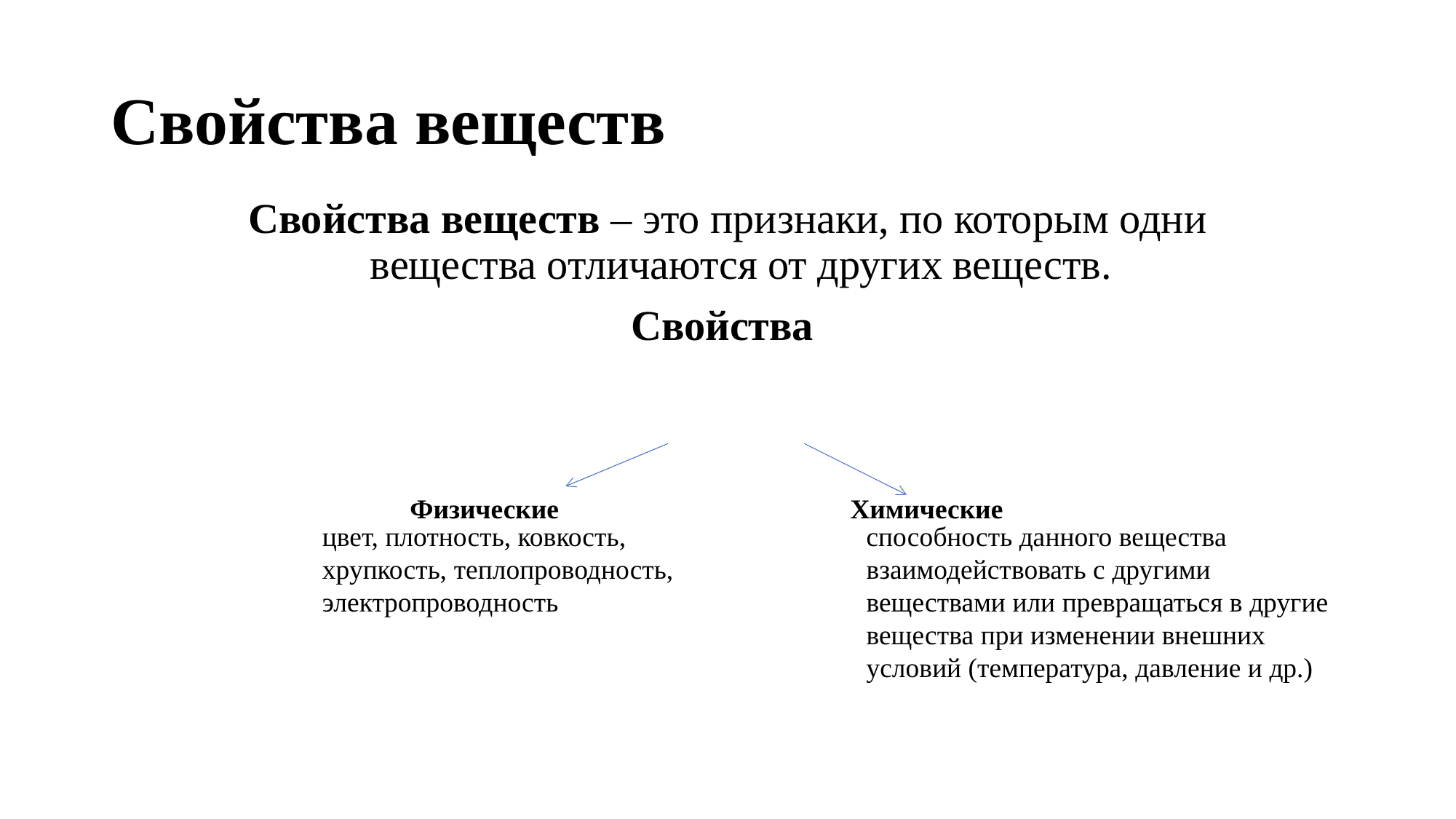

# Свойства веществ
Свойства веществ – это признаки, по которым одни вещества отличаются от других веществ.
Свойства

Физические
Химические
цвет, плотность, ковкость, хрупкость, теплопроводность, электропроводность
способность данного вещества взаимодействовать с другими веществами или превращаться в другие вещества при изменении внешних условий (температура, давление и др.)